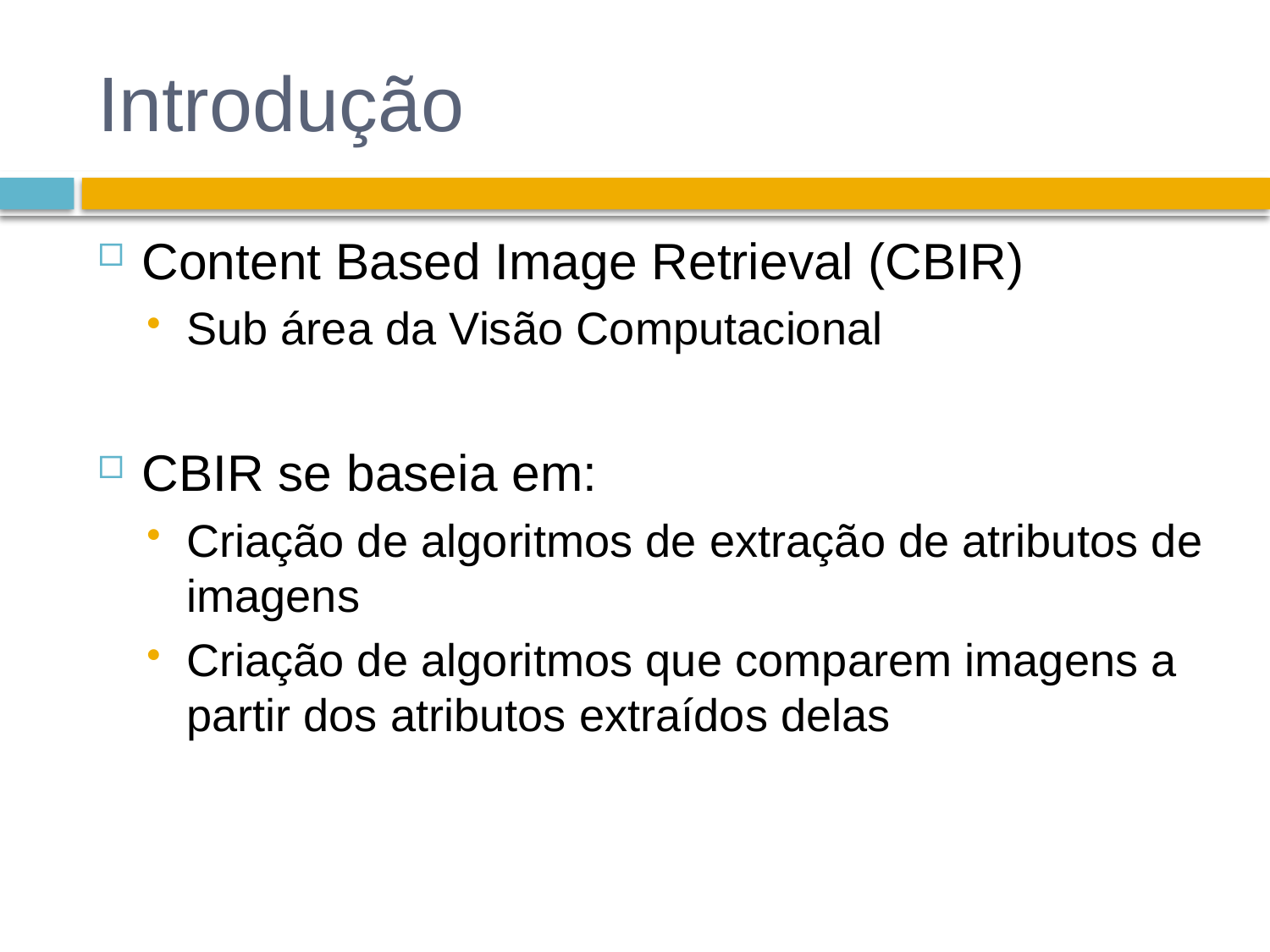

# Introdução
Content Based Image Retrieval (CBIR)
Sub área da Visão Computacional

CBIR se baseia em:
Criação de algoritmos de extração de atributos de imagens
Criação de algoritmos que comparem imagens a partir dos atributos extraídos delas